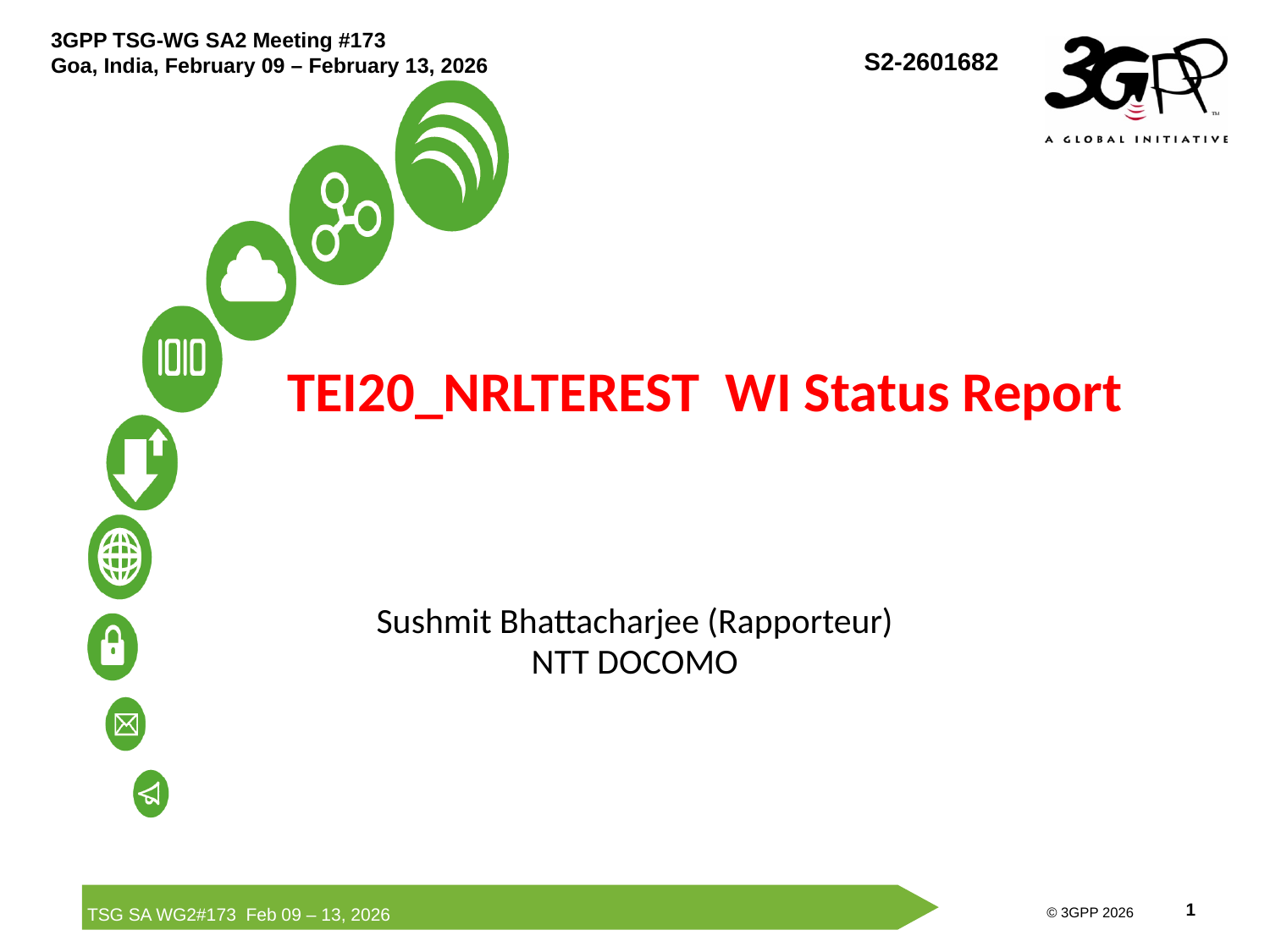

3GPP TSG-WG SA2 Meeting #173
Goa, India, February 09 – February 13, 2026
S2-2601682
# TEI20_NRLTEREST  WI Status Report
Sushmit Bhattacharjee (Rapporteur)
NTT DOCOMO